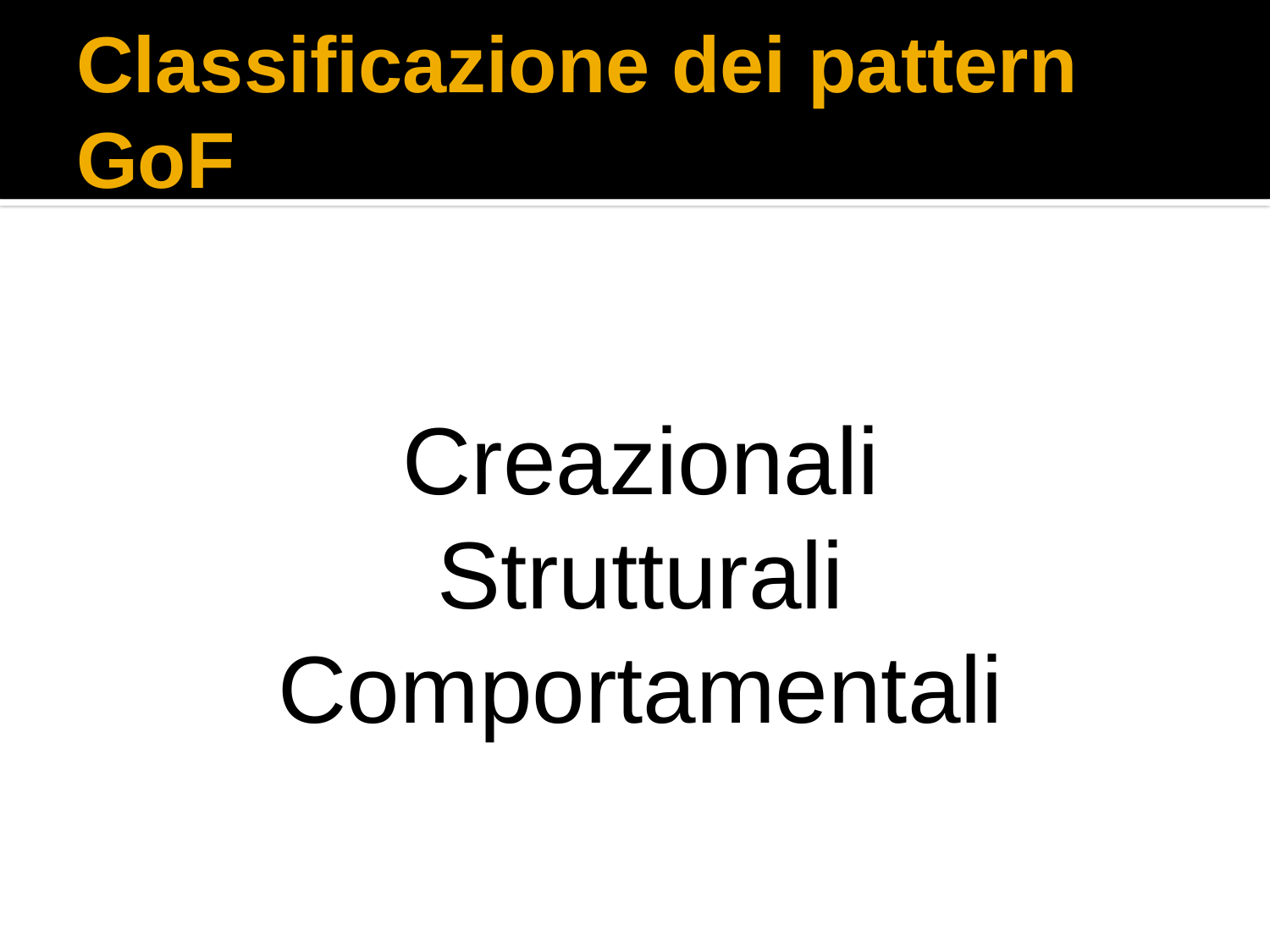

# Classificazione dei pattern GoF
Creazionali
Strutturali
Comportamentali